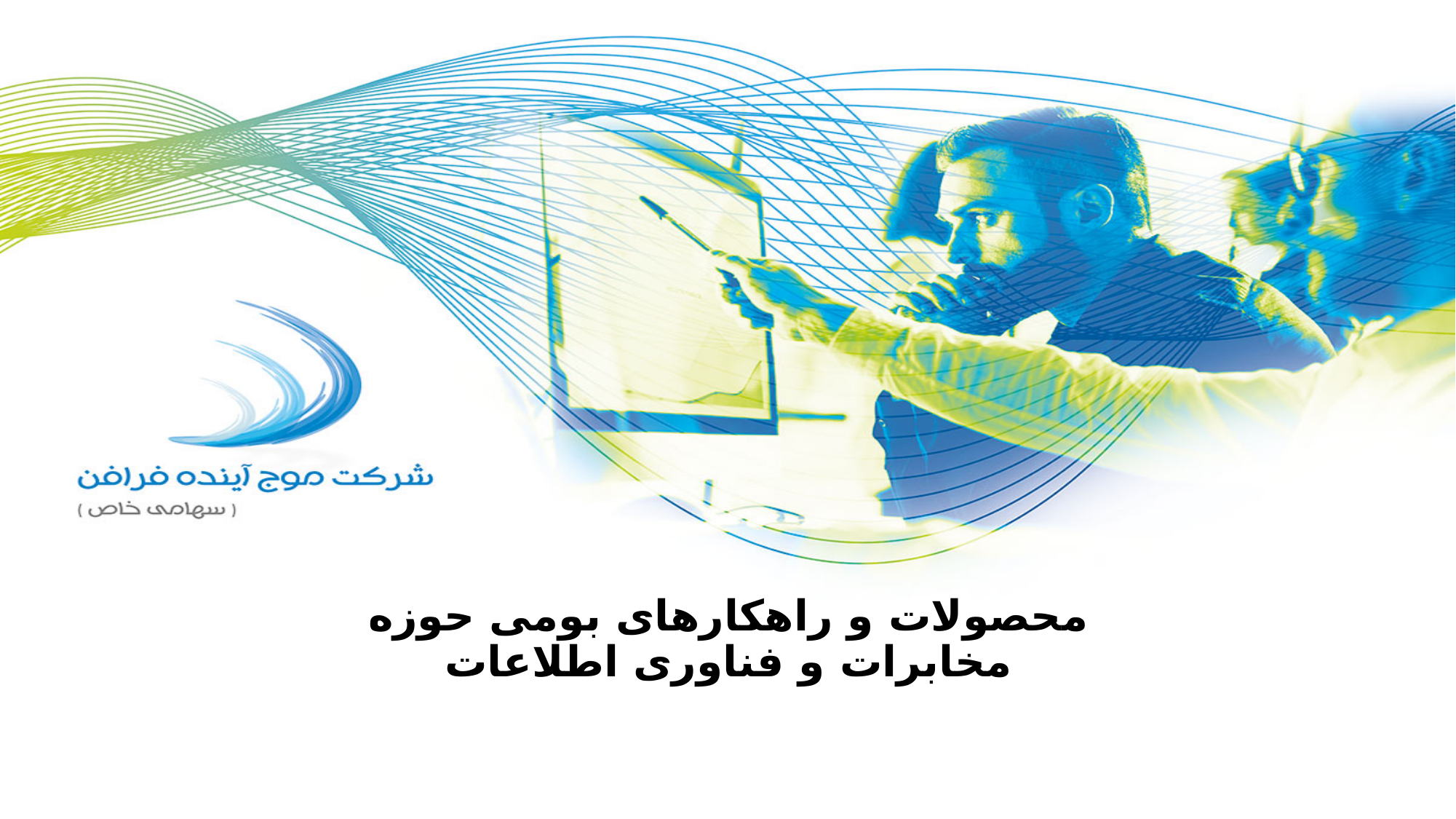

# محصولات و راهکارهای بومی حوزه مخابرات و فناوری اطلاعات